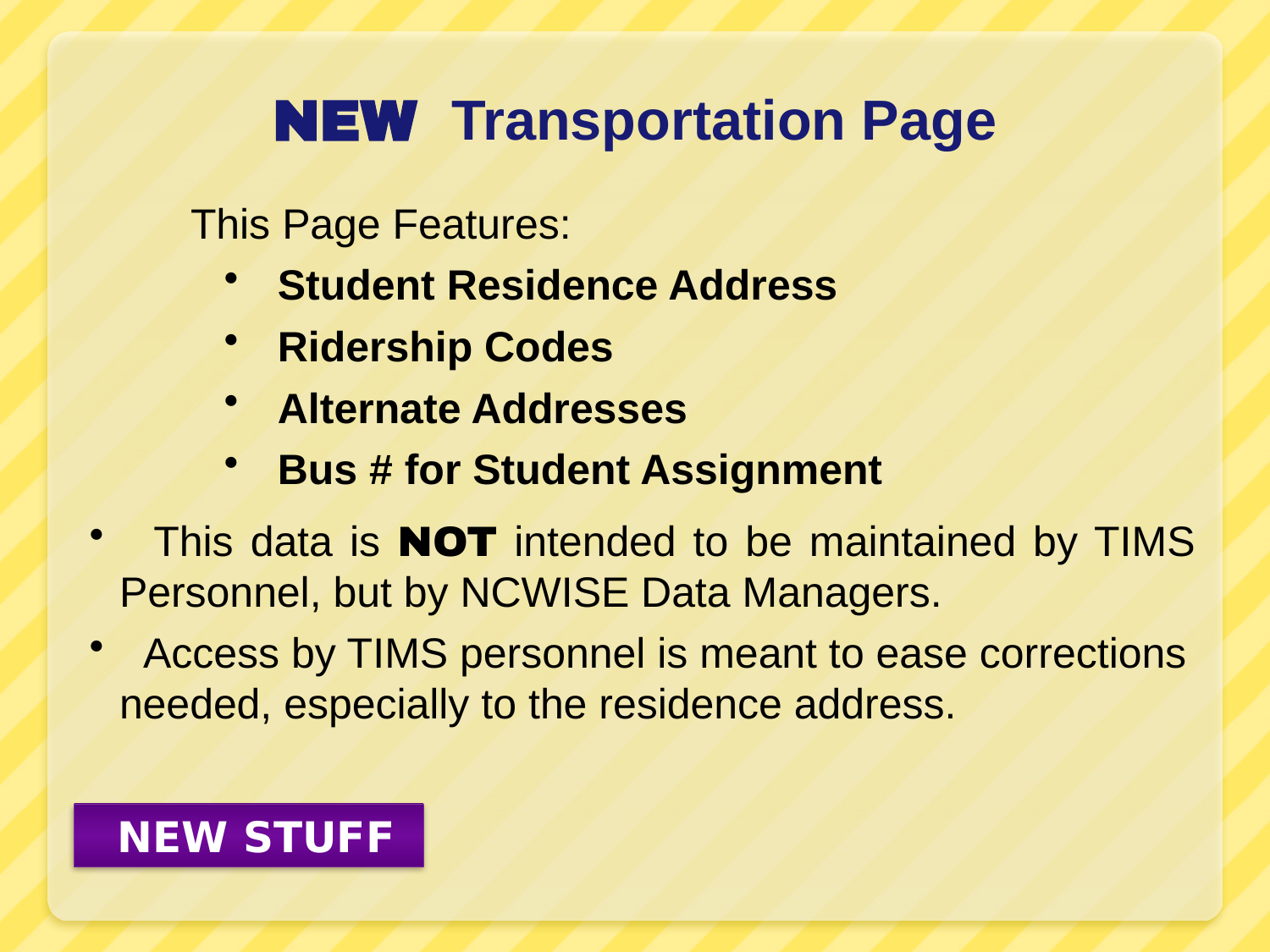

# NEW  Transportation Page
This Page Features:
  Student Residence Address
  Ridership Codes
  Alternate Addresses
  Bus # for Student Assignment
  This data is NOT intended to be maintained by TIMS Personnel, but by NCWISE Data Managers.
  Access by TIMS personnel is meant to ease corrections needed, especially to the residence address.
 NEW STUFF